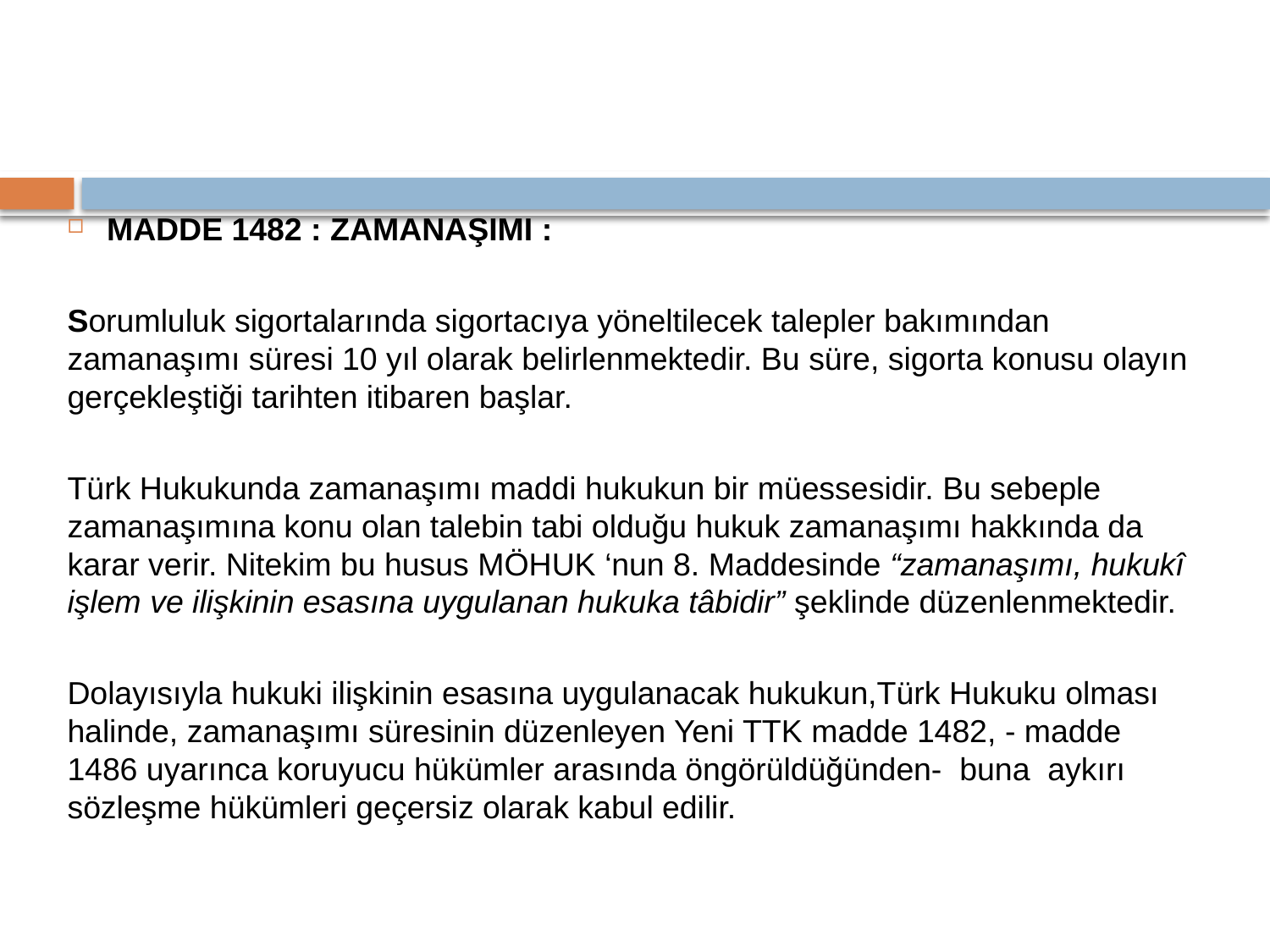

MADDE 1482 : ZAMANAŞIMI :

Sorumluluk sigortalarında sigortacıya yöneltilecek talepler bakımından zamanaşımı süresi 10 yıl olarak belirlenmektedir. Bu süre, sigorta konusu olayın gerçekleştiği tarihten itibaren başlar.

Türk Hukukunda zamanaşımı maddi hukukun bir müessesidir. Bu sebeple zamanaşımına konu olan talebin tabi olduğu hukuk zamanaşımı hakkında da karar verir. Nitekim bu husus MÖHUK ‘nun 8. Maddesinde “zamanaşımı, hukukî işlem ve ilişkinin esasına uygulanan hukuka tâbidir” şeklinde düzenlenmektedir.

Dolayısıyla hukuki ilişkinin esasına uygulanacak hukukun,Türk Hukuku olması halinde, zamanaşımı süresinin düzenleyen Yeni TTK madde 1482, - madde 1486 uyarınca koruyucu hükümler arasında öngörüldüğünden-  buna  aykırı sözleşme hükümleri geçersiz olarak kabul edilir.